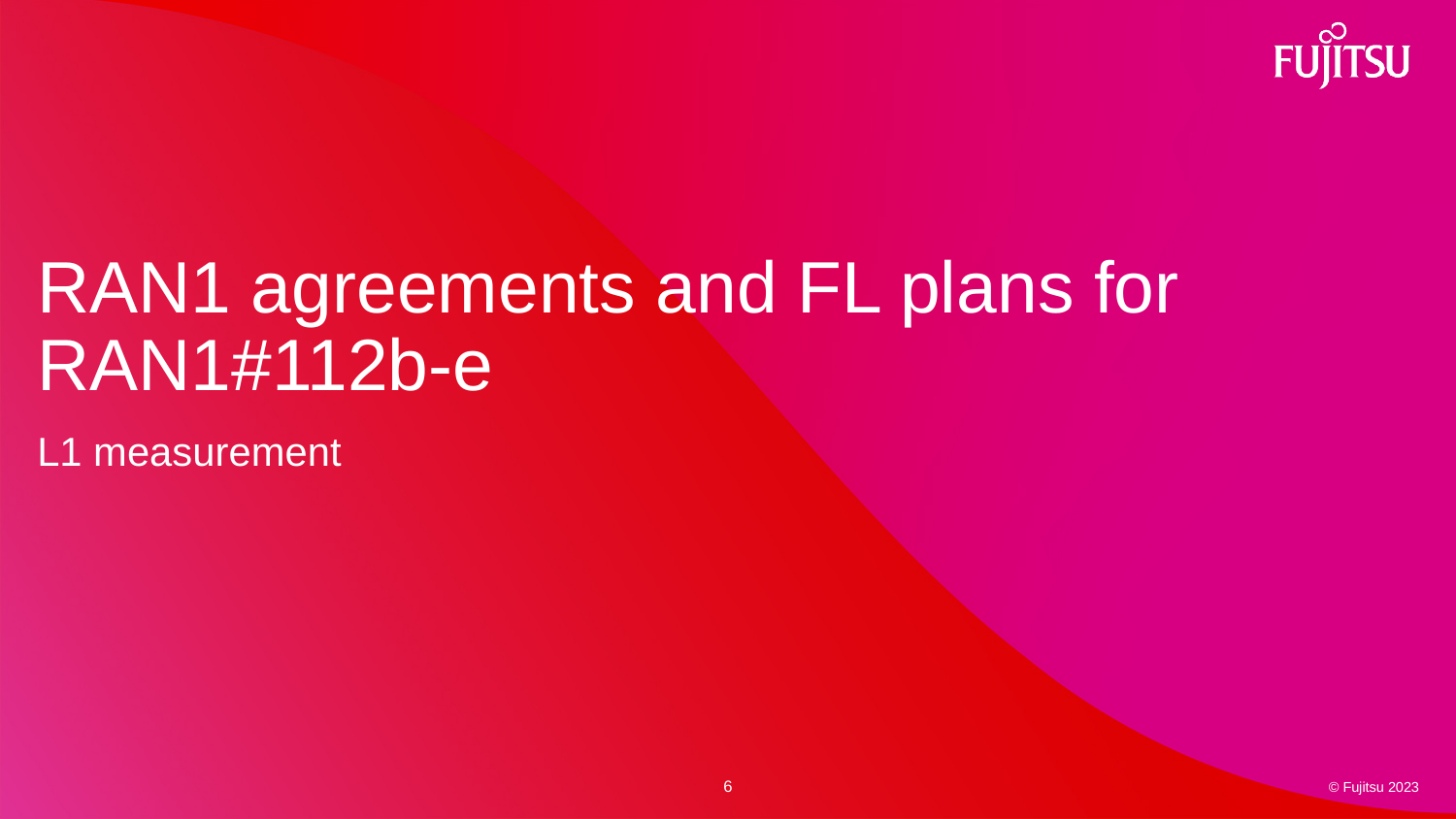

# RAN1 agreements and FL plans for RAN1#112b-e
L1 measurement
6
© Fujitsu 2023